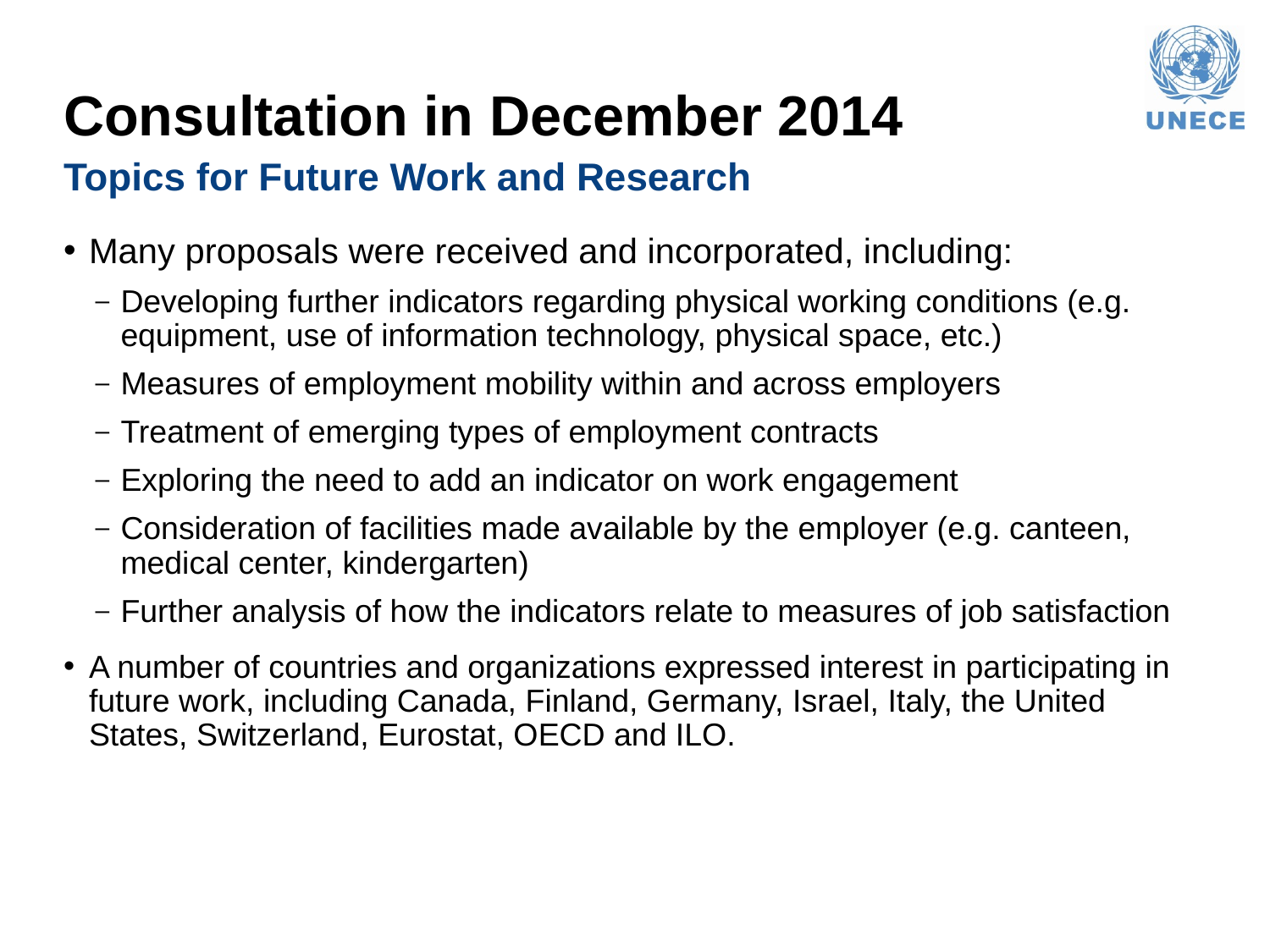

# Consultation in December 2014
Topics for Future Work and Research
Many proposals were received and incorporated, including:
Developing further indicators regarding physical working conditions (e.g. equipment, use of information technology, physical space, etc.)
Measures of employment mobility within and across employers
Treatment of emerging types of employment contracts
Exploring the need to add an indicator on work engagement
Consideration of facilities made available by the employer (e.g. canteen, medical center, kindergarten)
Further analysis of how the indicators relate to measures of job satisfaction
A number of countries and organizations expressed interest in participating in future work, including Canada, Finland, Germany, Israel, Italy, the United States, Switzerland, Eurostat, OECD and ILO.